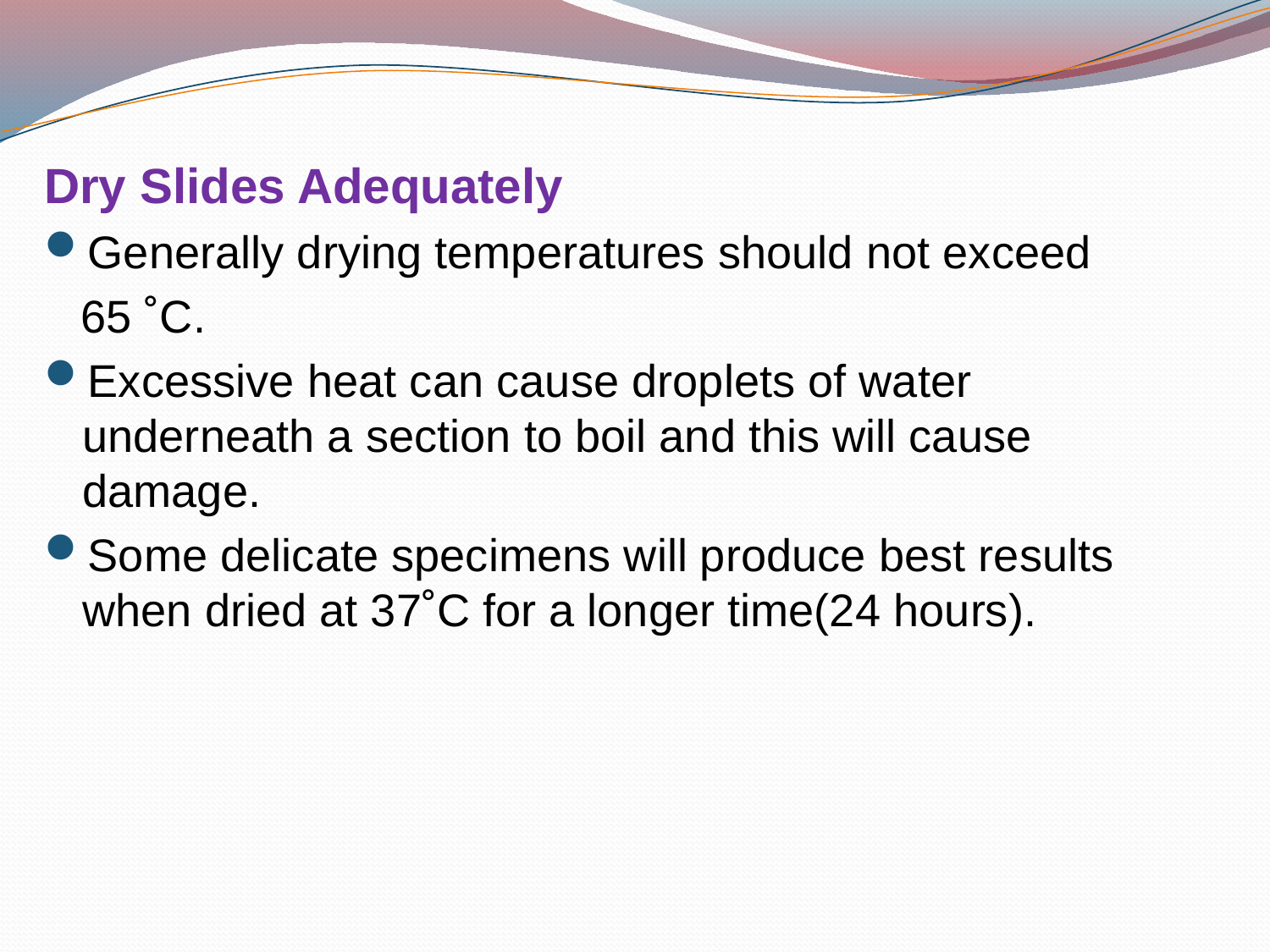

Dry Slides Adequately
Generally drying temperatures should not exceed
65 ˚C.
Excessive heat can cause droplets of water underneath a section to boil and this will cause damage.
Some delicate specimens will produce best results when dried at 37˚C for a longer time(24 hours).